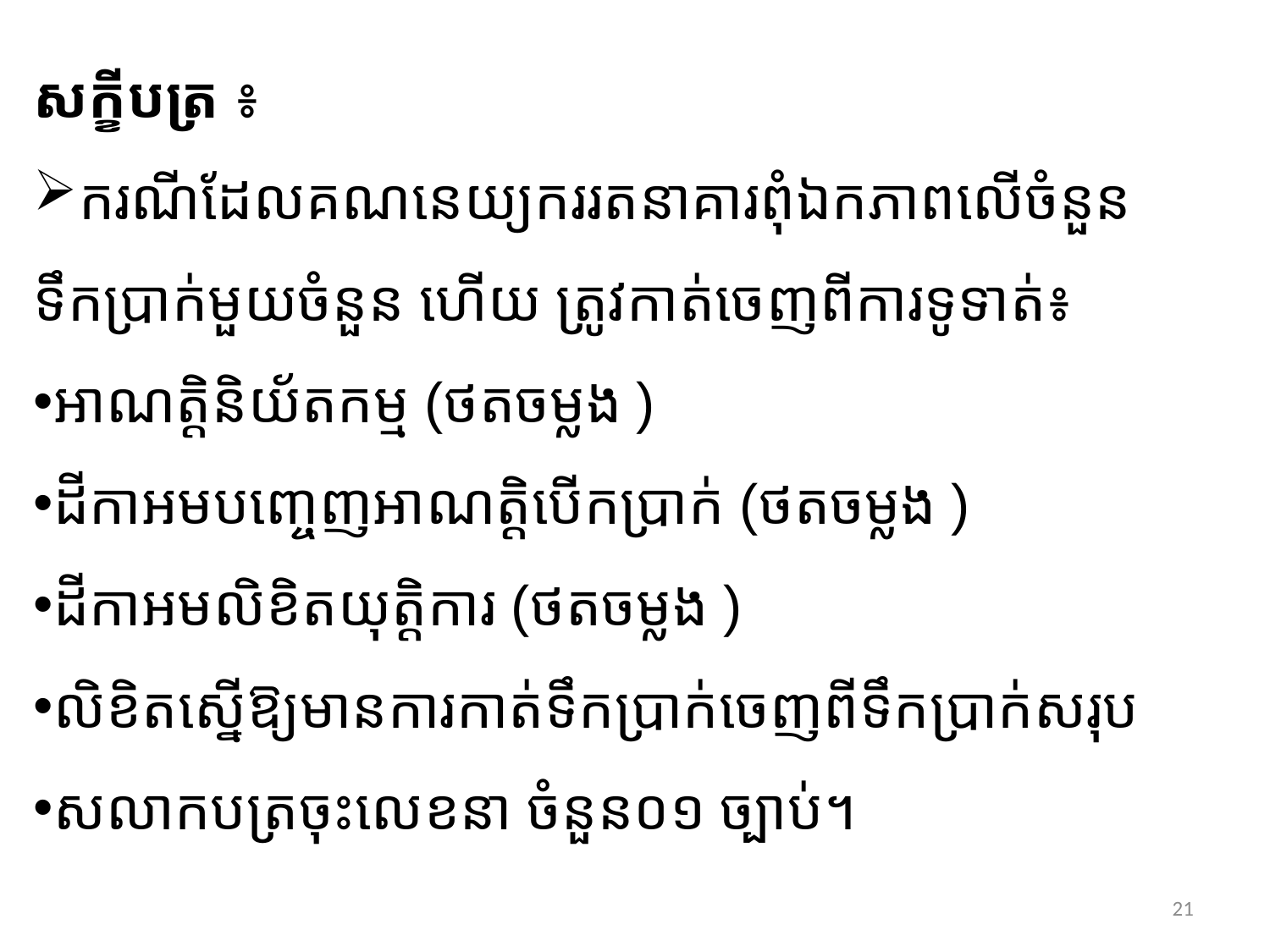

#
សក្ខីបត្រ ៖
ករណីដែលគណនេយ្យកររតនាគារពុំឯកភាពលើចំនួនទឹកប្រាក់មួយចំនួន ហើយ ត្រូវកាត់ចេញពីការទូទាត់៖
អាណត្តិនិយ័តកម្ម (ថតចម្លង )
ដីកាអមបញ្ចេញអាណត្តិបើកប្រាក់ (ថតចម្លង )
ដីកាអមលិខិតយុត្តិការ (ថតចម្លង )
លិខិតស្នើឱ្យមានការកាត់ទឹកប្រាក់ចេញពីទឹកប្រាក់សរុប
សលាកបត្រចុះលេខនា ចំនួន០១ ច្បាប់។

21